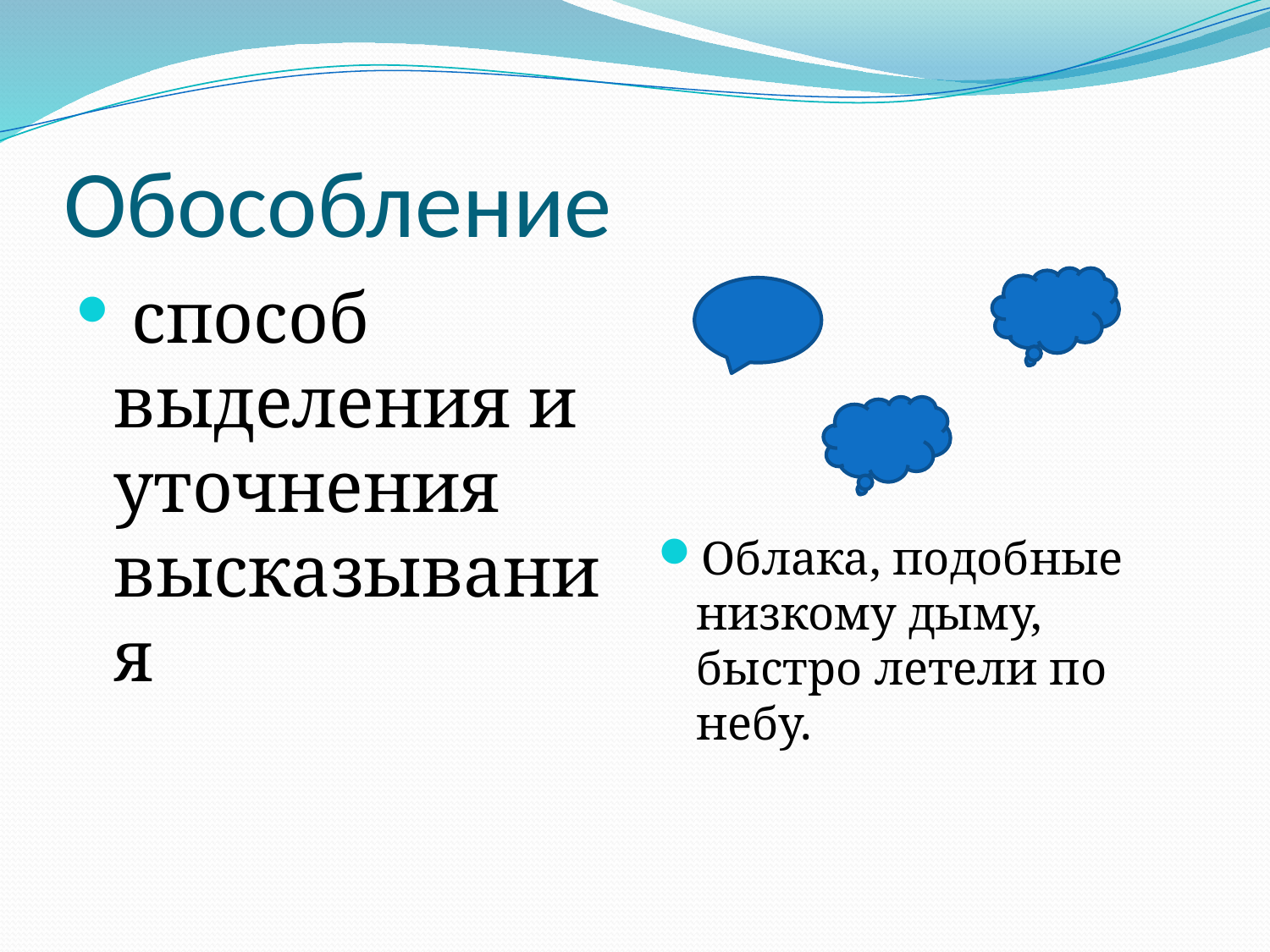

# Обособление
 способ выделения и уточнения высказывания

Облака, подобные низкому дыму, быстро летели по небу.